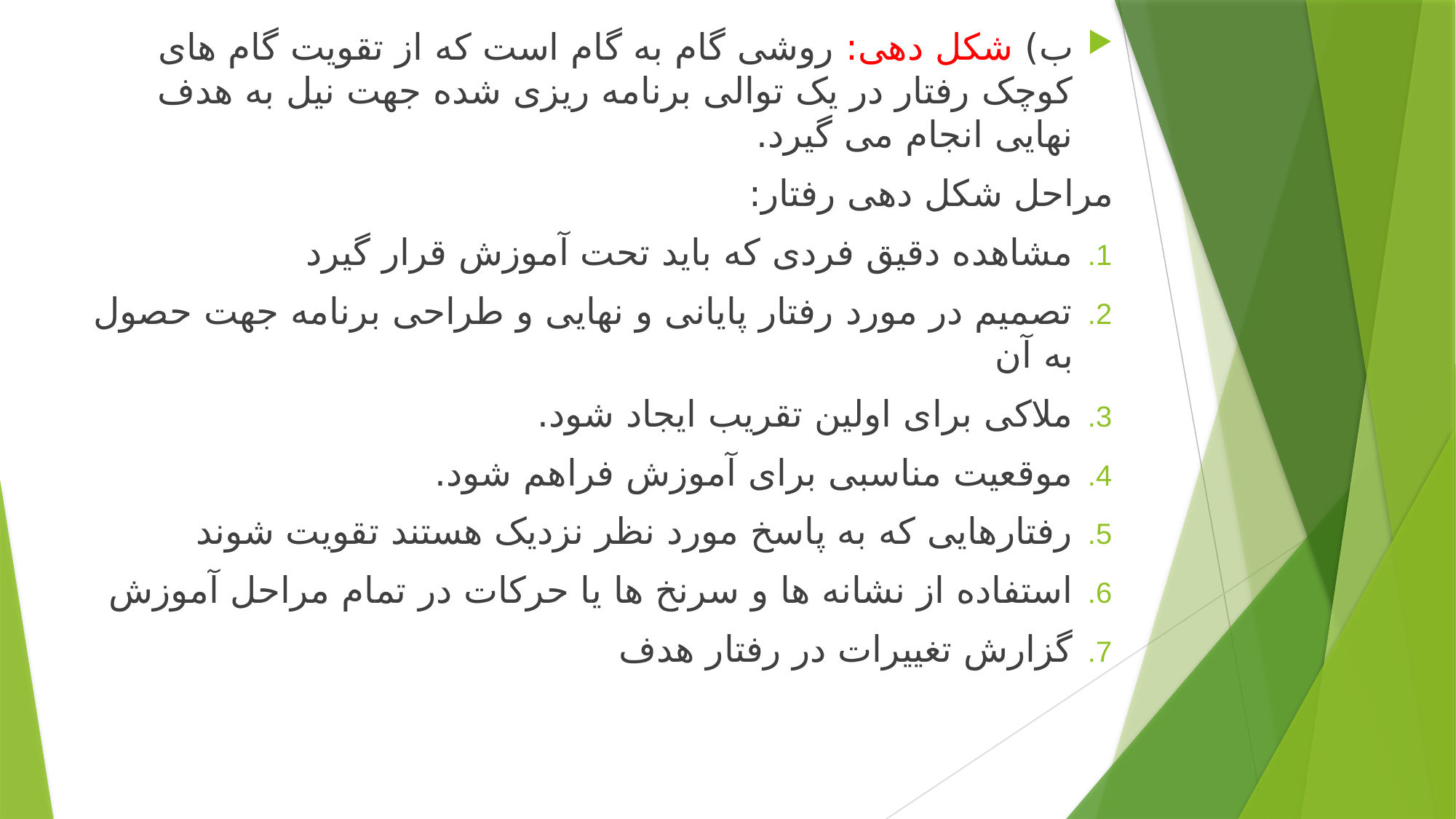

ب) شکل دهی: روشی گام به گام است که از تقویت گام های کوچک رفتار در یک توالی برنامه ریزی شده جهت نیل به هدف نهایی انجام می گیرد.
مراحل شکل دهی رفتار:
مشاهده دقیق فردی که باید تحت آموزش قرار گیرد
تصمیم در مورد رفتار پایانی و نهایی و طراحی برنامه جهت حصول به آن
ملاکی برای اولین تقریب ایجاد شود.
موقعیت مناسبی برای آموزش فراهم شود.
رفتارهایی که به پاسخ مورد نظر نزدیک هستند تقویت شوند
استفاده از نشانه ها و سرنخ ها یا حرکات در تمام مراحل آموزش
گزارش تغییرات در رفتار هدف